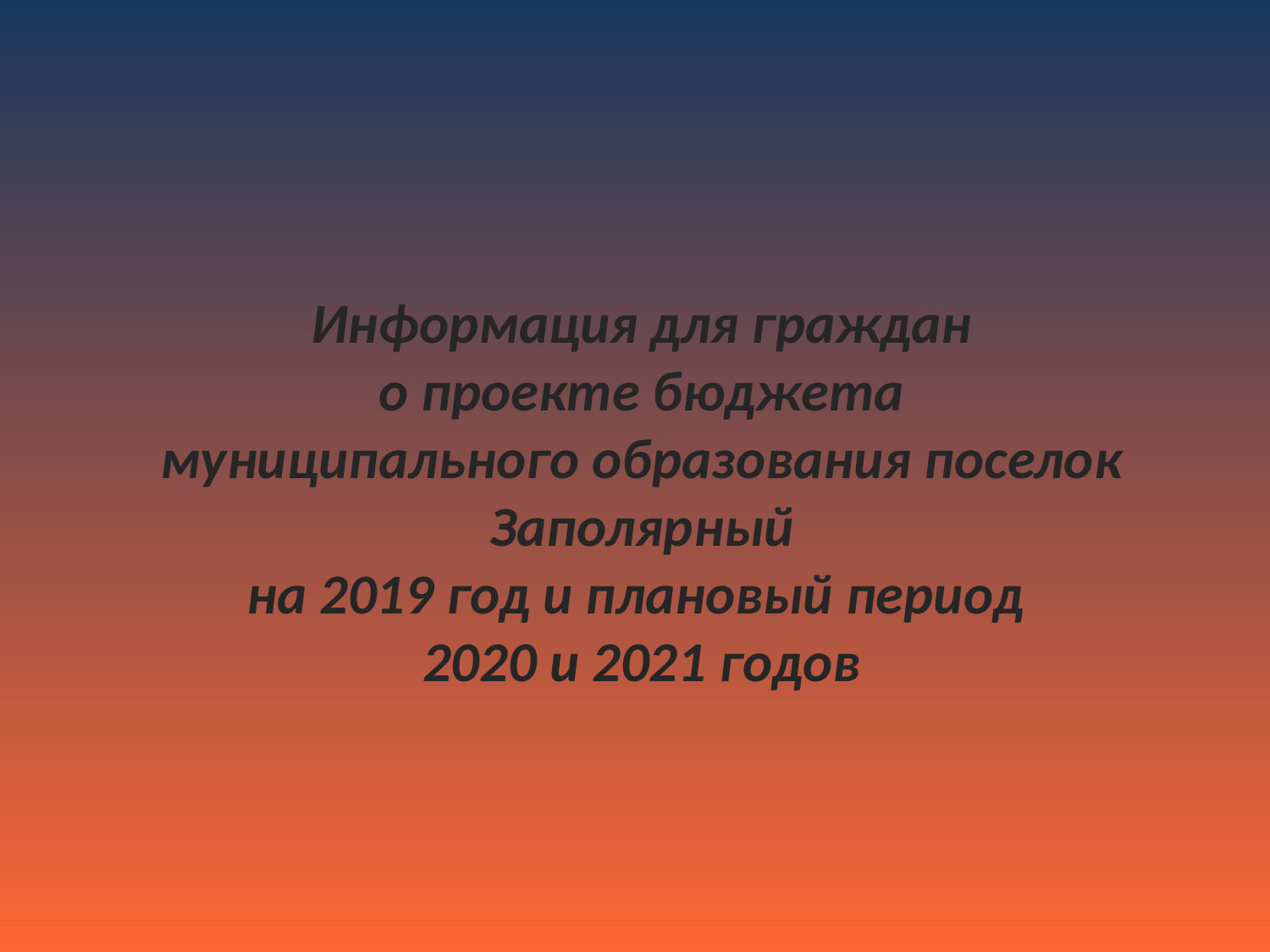

# Информация для граждан о проекте бюджета муниципального образования поселок Заполярный на 2019 год и плановый период 2020 и 2021 годов